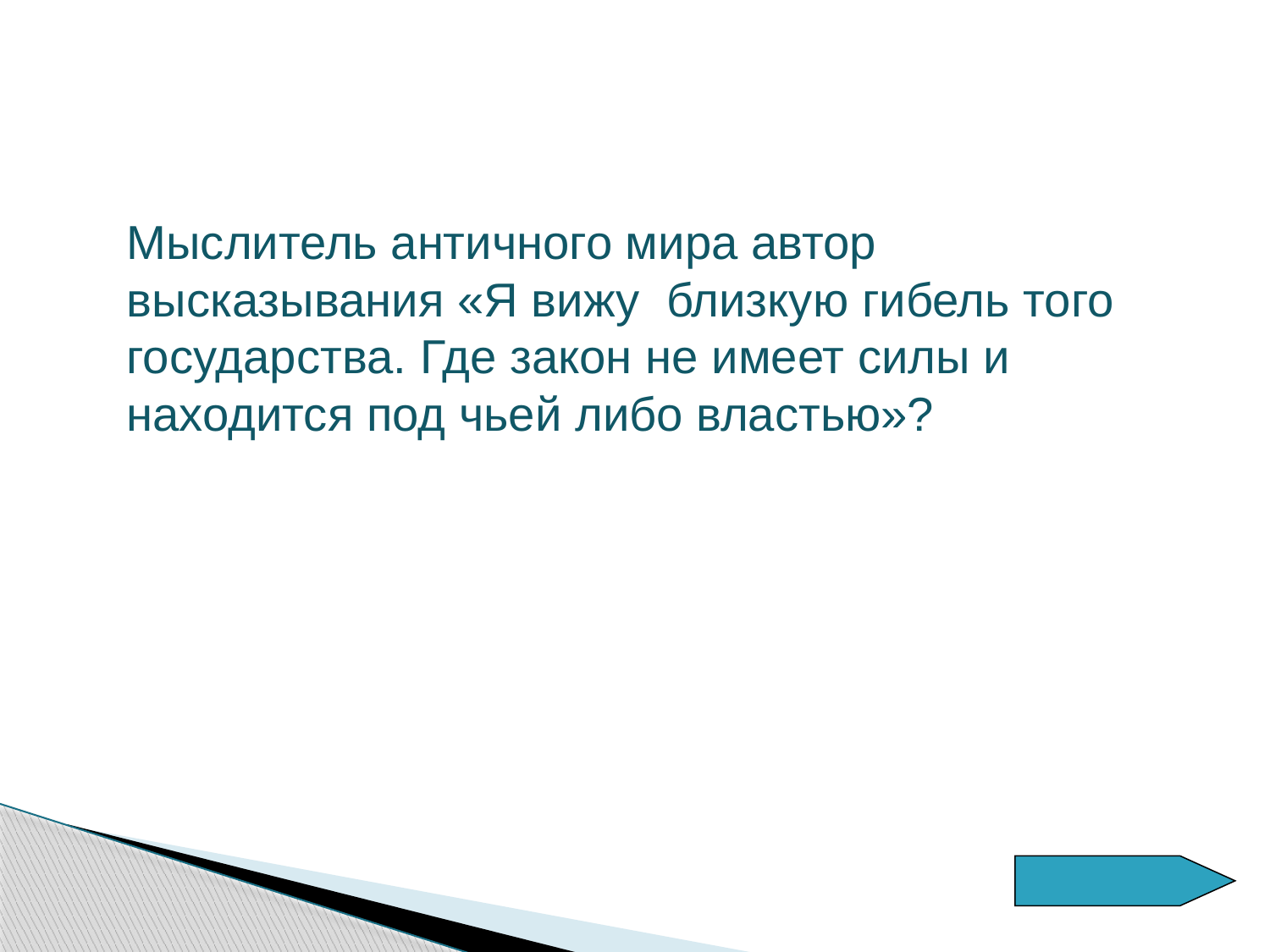

Мыслитель античного мира автор высказывания «Я вижу  близкую гибель того государства. Где закон не имеет силы и находится под чьей либо властью»?